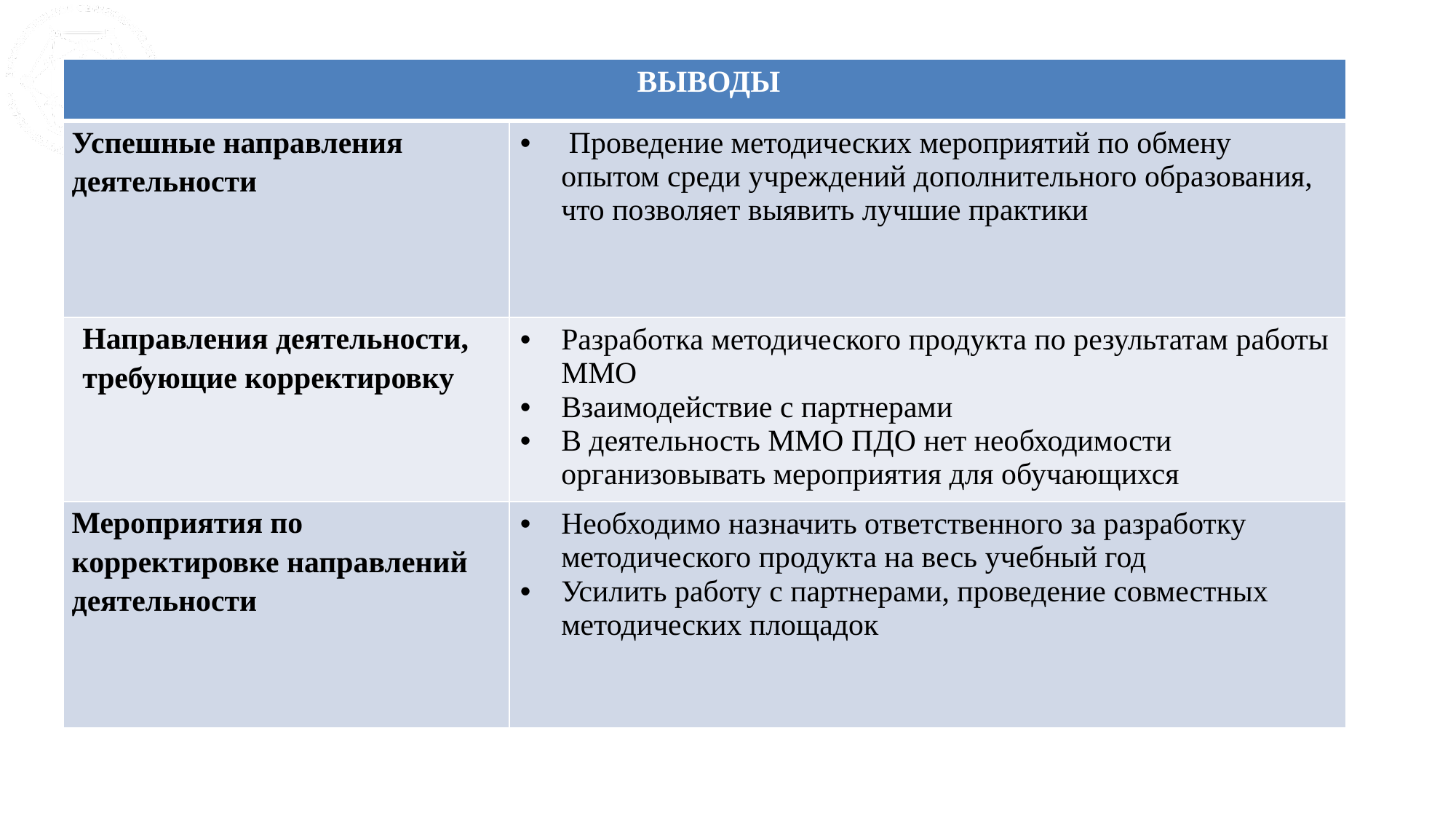

| ВЫВОДЫ |  |
| --- | --- |
| Успешные направления деятельности | Проведение методических мероприятий по обмену опытом среди учреждений дополнительного образования, что позволяет выявить лучшие практики |
| Направления деятельности, требующие корректировку | Разработка методического продукта по результатам работы ММО Взаимодействие с партнерами В деятельность ММО ПДО нет необходимости организовывать мероприятия для обучающихся |
| Мероприятия по корректировке направлений деятельности | Необходимо назначить ответственного за разработку методического продукта на весь учебный год Усилить работу с партнерами, проведение совместных методических площадок |